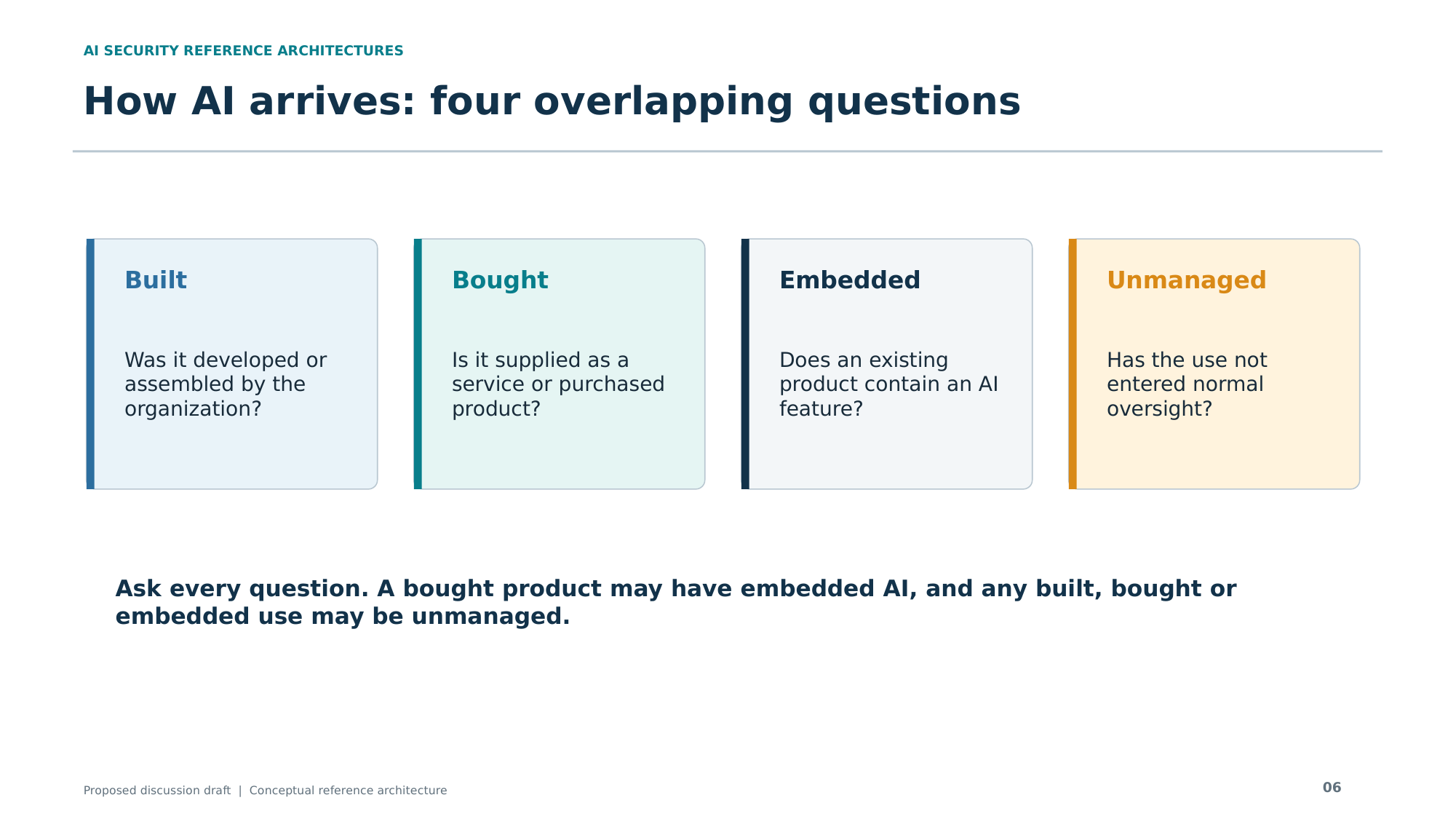

AI SECURITY REFERENCE ARCHITECTURES
How AI arrives: four overlapping questions

Built
Bought
Embedded
Unmanaged
Was it developed or assembled by the organization?
Is it supplied as a service or purchased product?
Does an existing product contain an AI feature?
Has the use not entered normal oversight?
Ask every question. A bought product may have embedded AI, and any built, bought or embedded use may be unmanaged.
06
Proposed discussion draft  |  Conceptual reference architecture